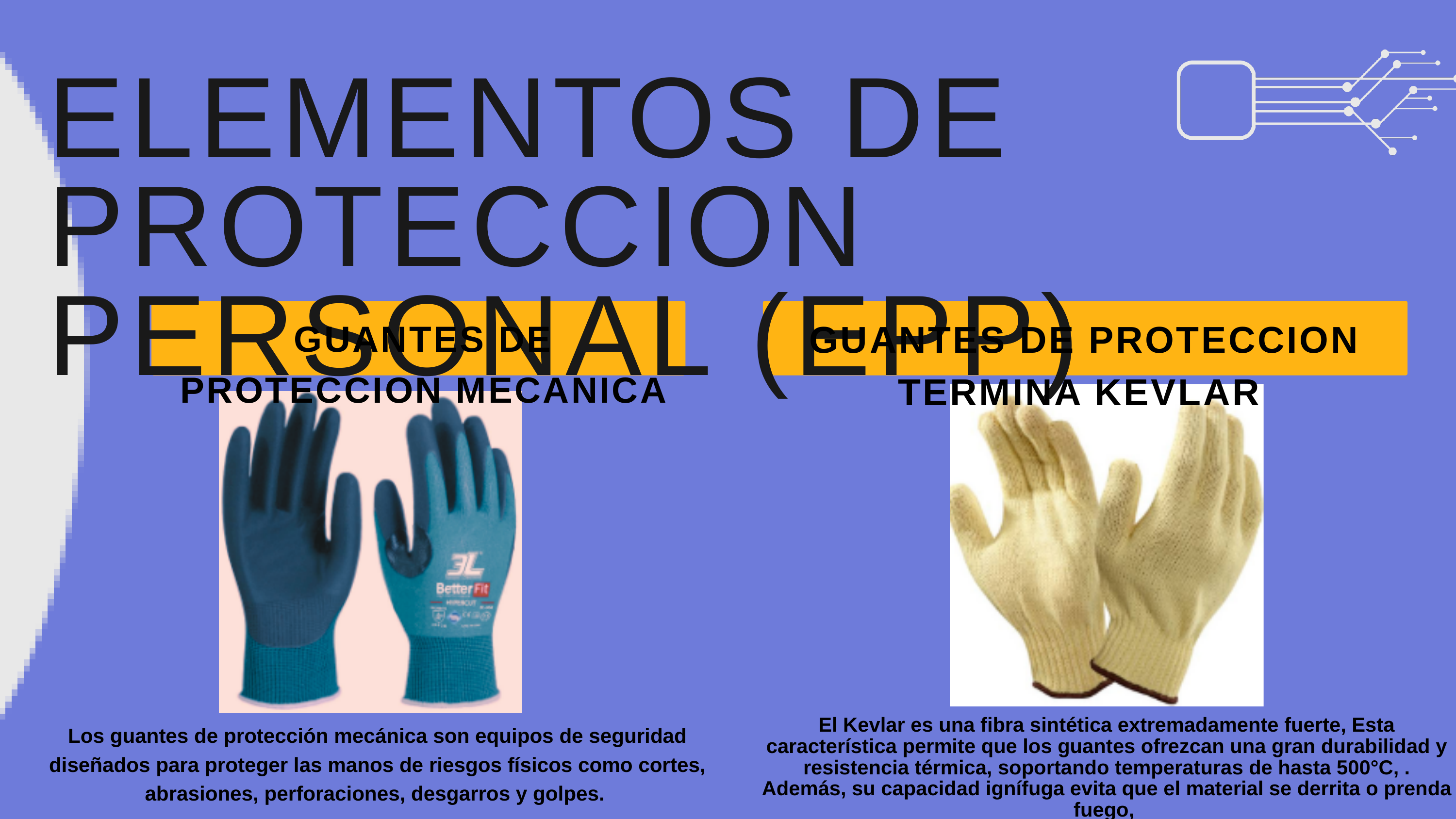

ELEMENTOS DE PROTECCION PERSONAL (EPP)

GUANTES DE PROTECCION TERMINA KEVLAR
GUANTES DE PROTECCION MECANICA

El Kevlar es una fibra sintética extremadamente fuerte, Esta característica permite que los guantes ofrezcan una gran durabilidad y resistencia térmica, soportando temperaturas de hasta 500°C, . Además, su capacidad ignífuga evita que el material se derrita o prenda fuego,
Los guantes de protección mecánica son equipos de seguridad diseñados para proteger las manos de riesgos físicos como cortes, abrasiones, perforaciones, desgarros y golpes.